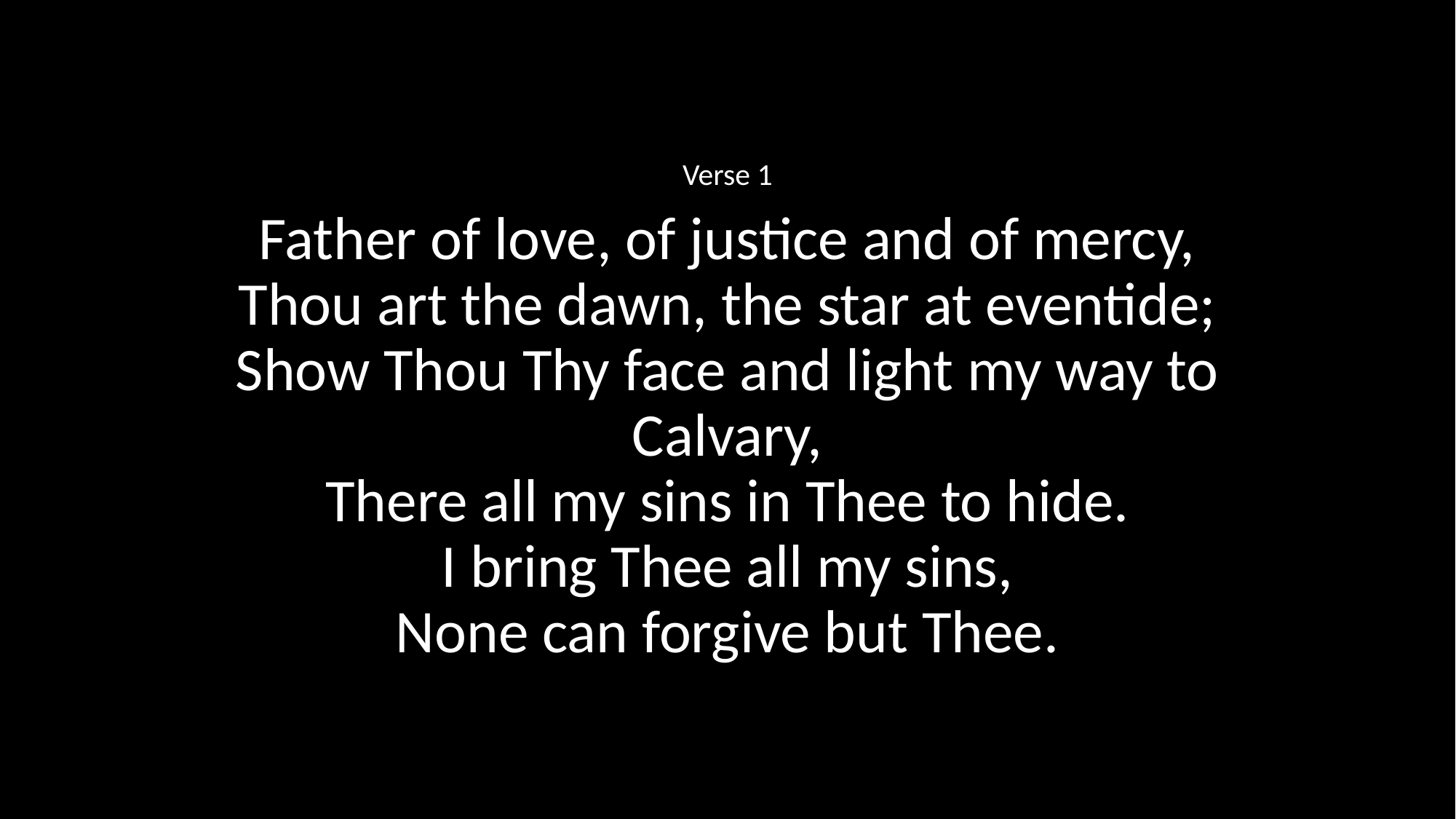

Verse 1
Father of love, of justice and of mercy,
Thou art the dawn, the star at eventide;
Show Thou Thy face and light my way to Calvary,
There all my sins in Thee to hide.
I bring Thee all my sins,
None can forgive but Thee.